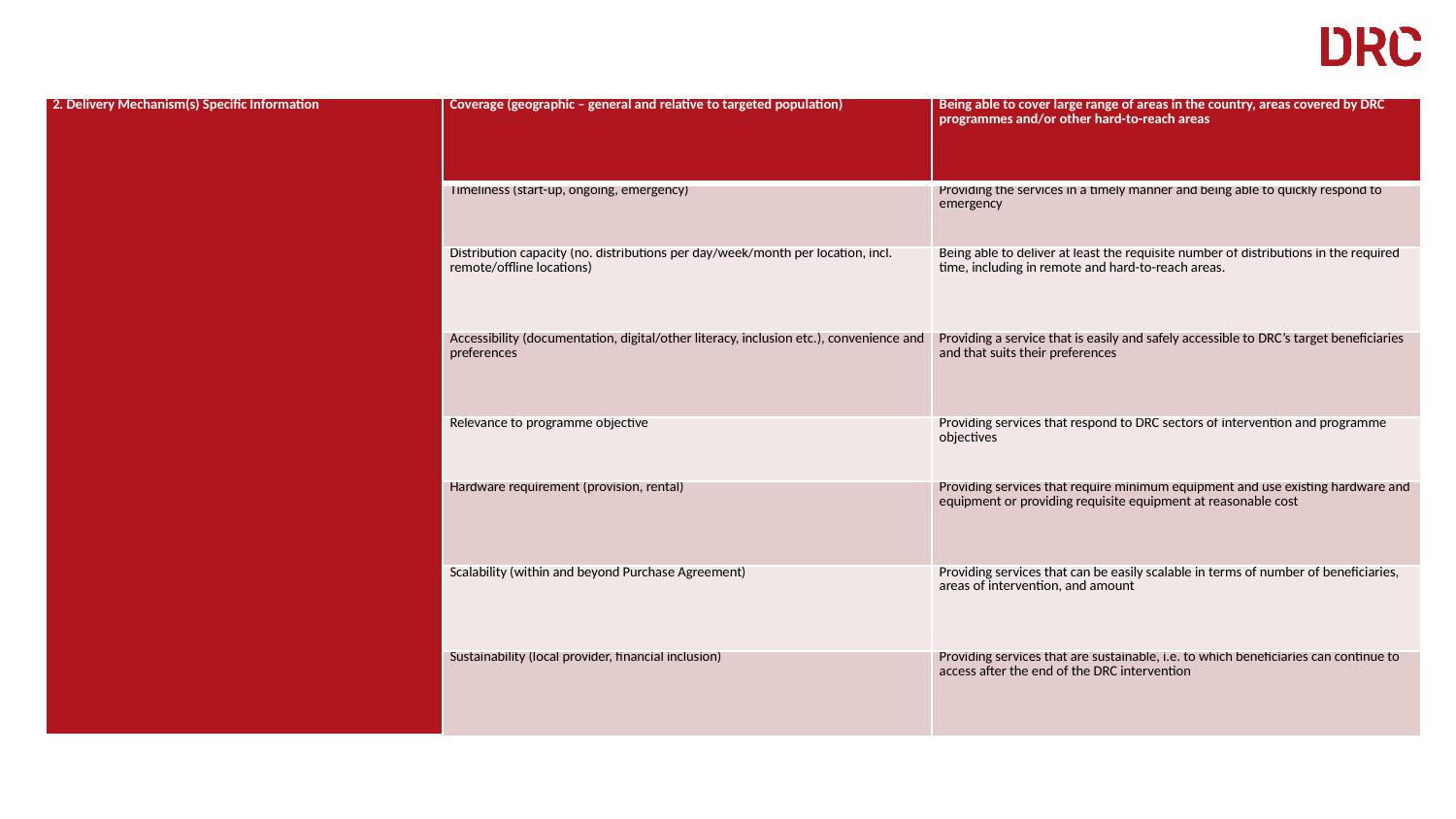

| 2. Delivery Mechanism(s) Specific Information | Coverage (geographic – general and relative to targeted population) | Being able to cover large range of areas in the country, areas covered by DRC programmes and/or other hard-to-reach areas |
| --- | --- | --- |
|  | Timeliness (start-up, ongoing, emergency) | Providing the services in a timely manner and being able to quickly respond to emergency |
|  | Distribution capacity (no. distributions per day/week/month per location, incl. remote/offline locations) | Being able to deliver at least the requisite number of distributions in the required time, including in remote and hard-to-reach areas. |
|  | Accessibility (documentation, digital/other literacy, inclusion etc.), convenience and preferences | Providing a service that is easily and safely accessible to DRC’s target beneficiaries and that suits their preferences |
|  | Relevance to programme objective | Providing services that respond to DRC sectors of intervention and programme objectives |
|  | Hardware requirement (provision, rental) | Providing services that require minimum equipment and use existing hardware and equipment or providing requisite equipment at reasonable cost |
|  | Scalability (within and beyond Purchase Agreement) | Providing services that can be easily scalable in terms of number of beneficiaries, areas of intervention, and amount |
|  | Sustainability (local provider, financial inclusion) | Providing services that are sustainable, i.e. to which beneficiaries can continue to access after the end of the DRC intervention |